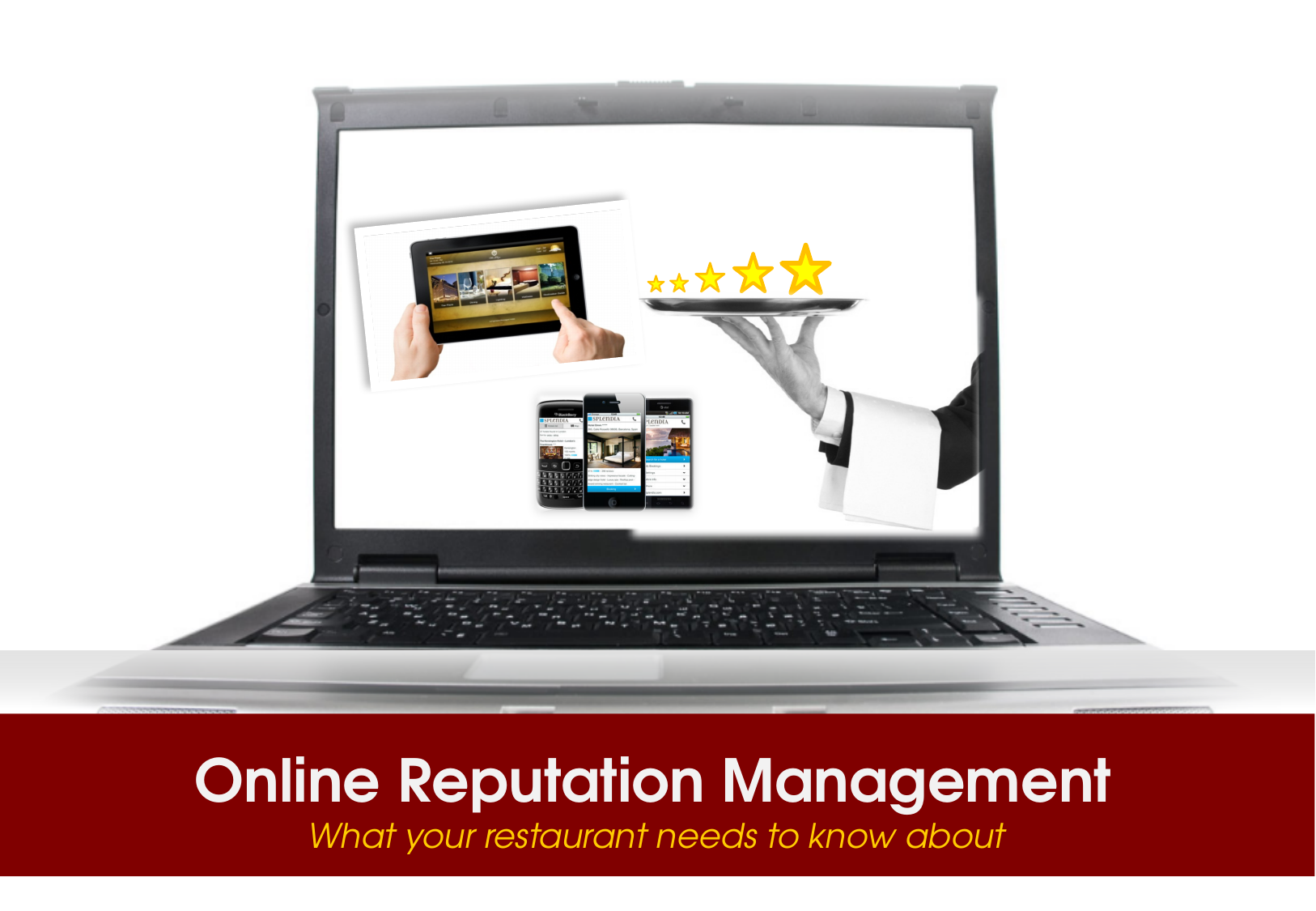

# Online Reputation Management
What your restaurant needs to know about